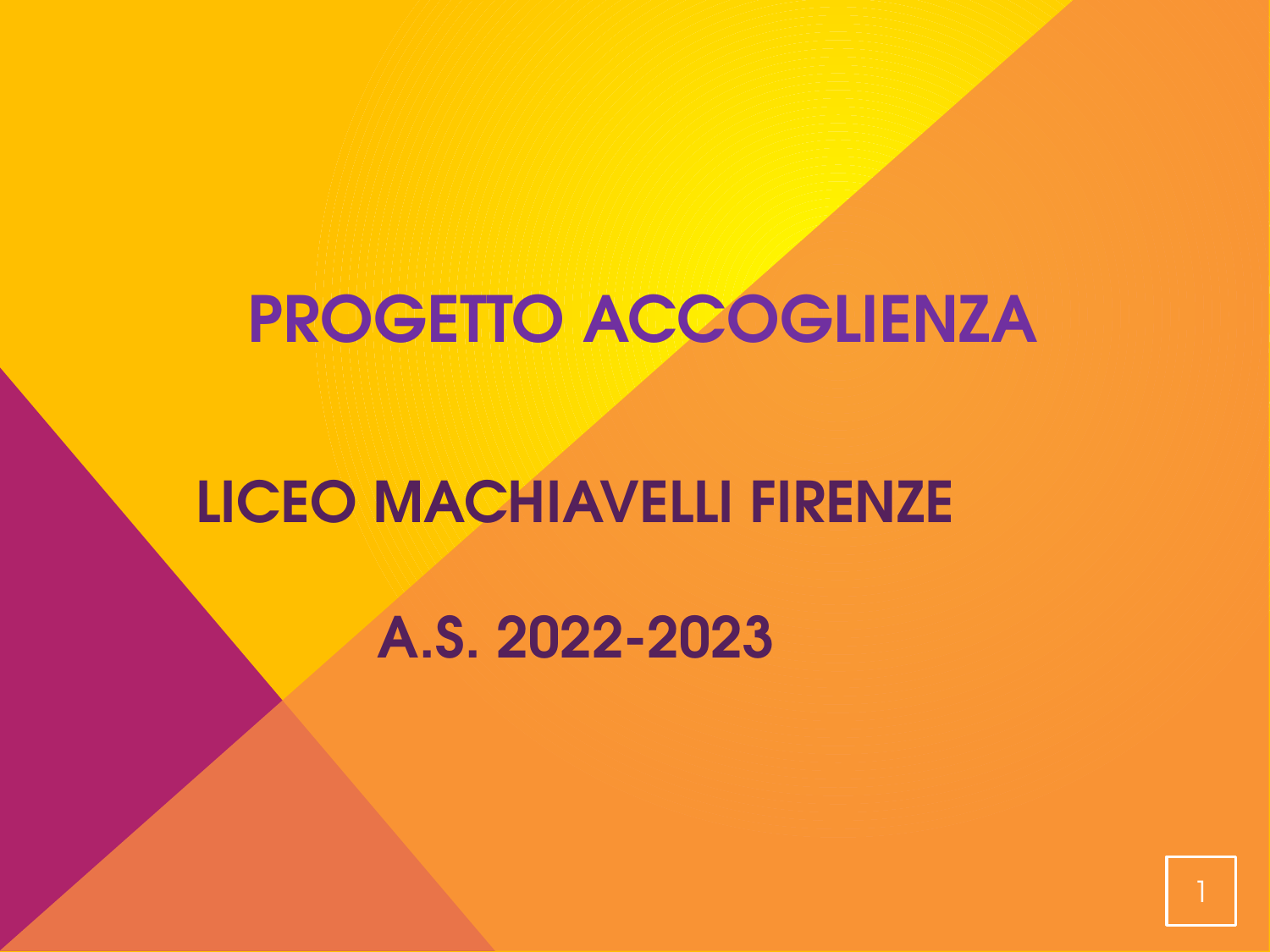

Progetto accoglienza

LICEO MACHIAVELLI FIRENZE

A.S. 2022-2023

1